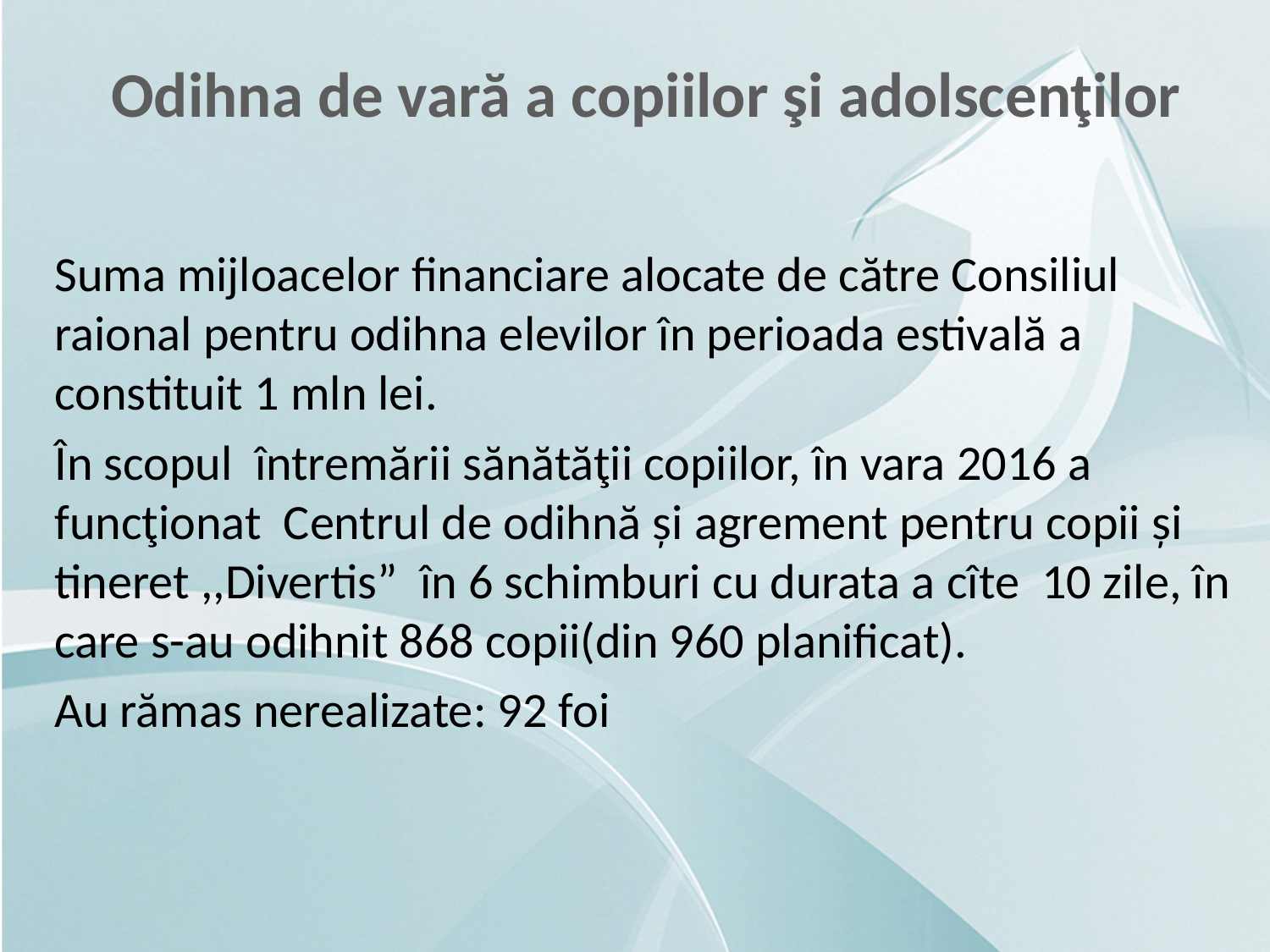

Odihna de vară a copiilor şi adolscenţilor
Suma mijloacelor financiare alocate de către Consiliul raional pentru odihna elevilor în perioada estivală a constituit 1 mln lei.
În scopul  întremării sănătăţii copiilor, în vara 2016 a funcţionat  Centrul de odihnă și agrement pentru copii și tineret ,,Divertis”  în 6 schimburi cu durata a cîte  10 zile, în care s-au odihnit 868 copii(din 960 planificat).
Au rămas nerealizate: 92 foi